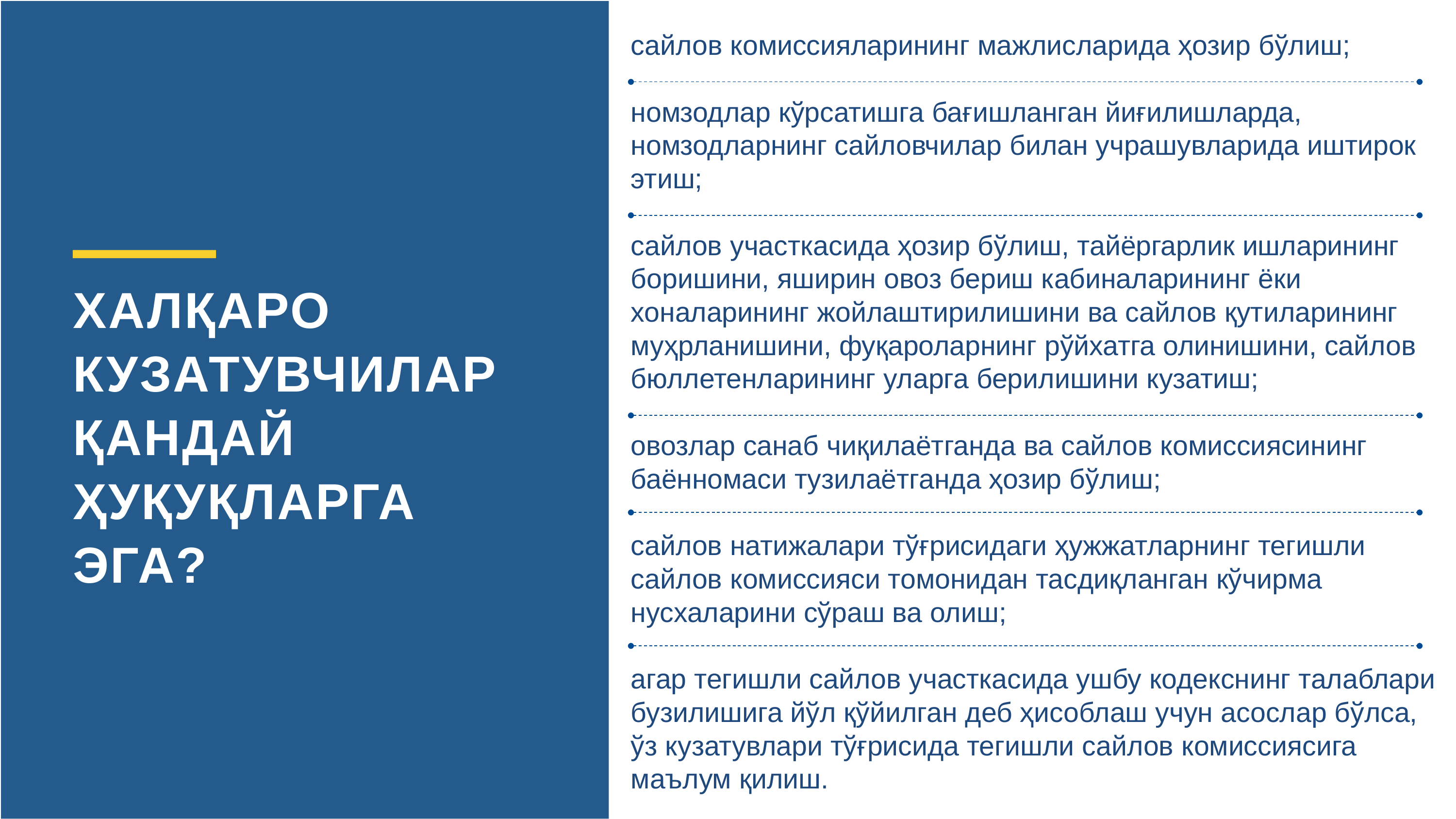

cайлов комиссияларининг мажлисларида ҳозир бўлиш;

номзодлар кўрсатишга бағишланган йиғилишларда, номзодларнинг сайловчилар билан учрашувларида иштирок этиш;

сайлов участкасида ҳозир бўлиш, тайёргарлик ишларининг боришини, яширин овоз бериш кабиналарининг ёки хоналарининг жойлаштирилишини ва сайлов қутиларининг муҳрланишини, фуқароларнинг рўйхатга олинишини, сайлов бюллетенларининг уларга берилишини кузатиш;

овозлар санаб чиқилаётганда ва сайлов комиссиясининг баённомаси тузилаётганда ҳозир бўлиш;

сайлов натижалари тўғрисидаги ҳужжатларнинг тегишли сайлов комиссияси томонидан тасдиқланган кўчирма нусхаларини сўраш ва олиш;

агар тегишли сайлов участкасида ушбу кодекснинг талаблари бузилишига йўл қўйилган деб ҳисоблаш учун асослар бўлса, ўз кузатувлари тўғрисида тегишли сайлов комиссиясига маълум қилиш.

ХАЛҚАРО КУЗАТУВЧИЛАР ҚАНДАЙ ҲУҚУҚЛАРГА ЭГА?